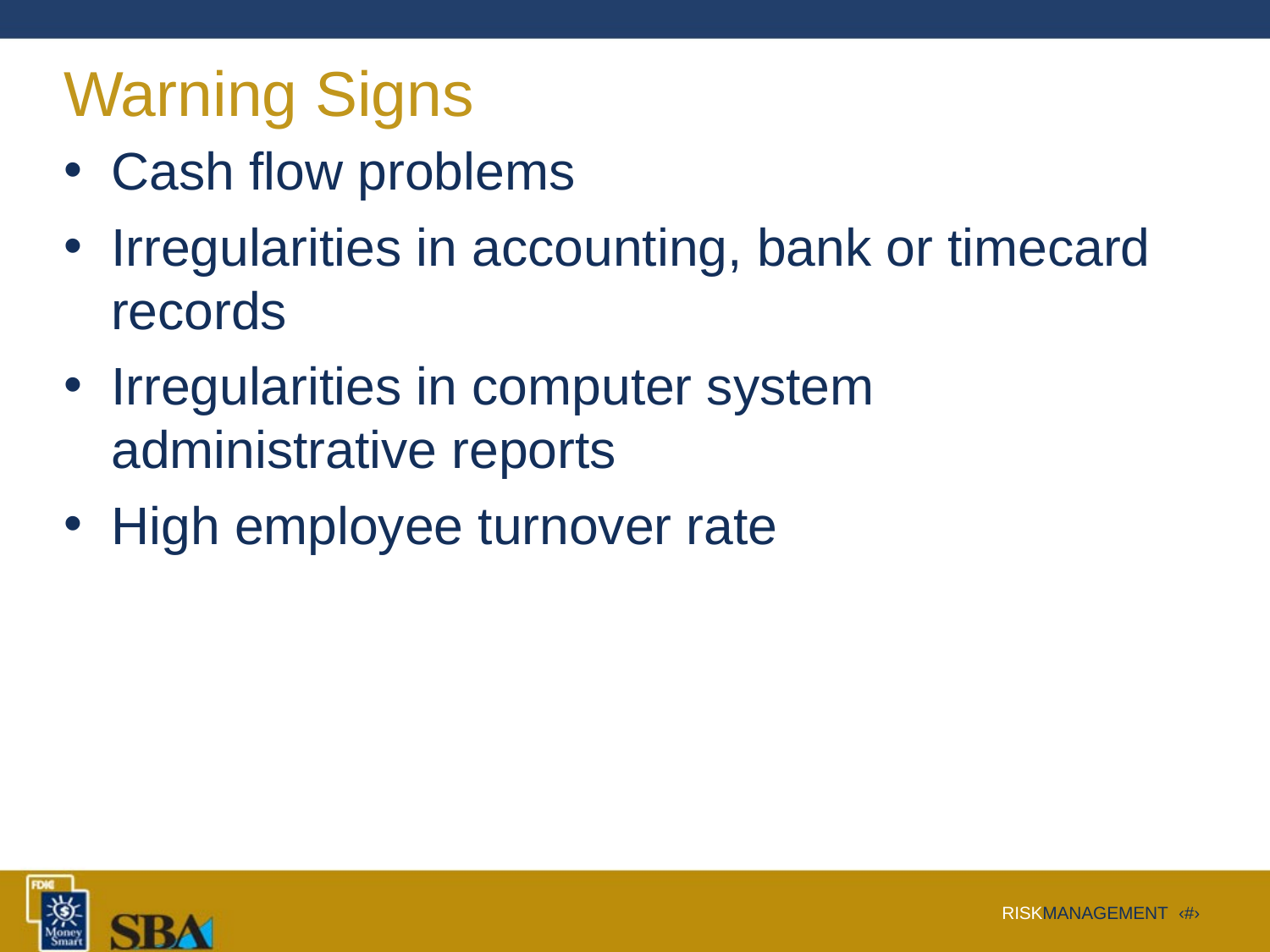

# Warning Signs
Cash flow problems
Irregularities in accounting, bank or timecard records
Irregularities in computer system administrative reports
High employee turnover rate